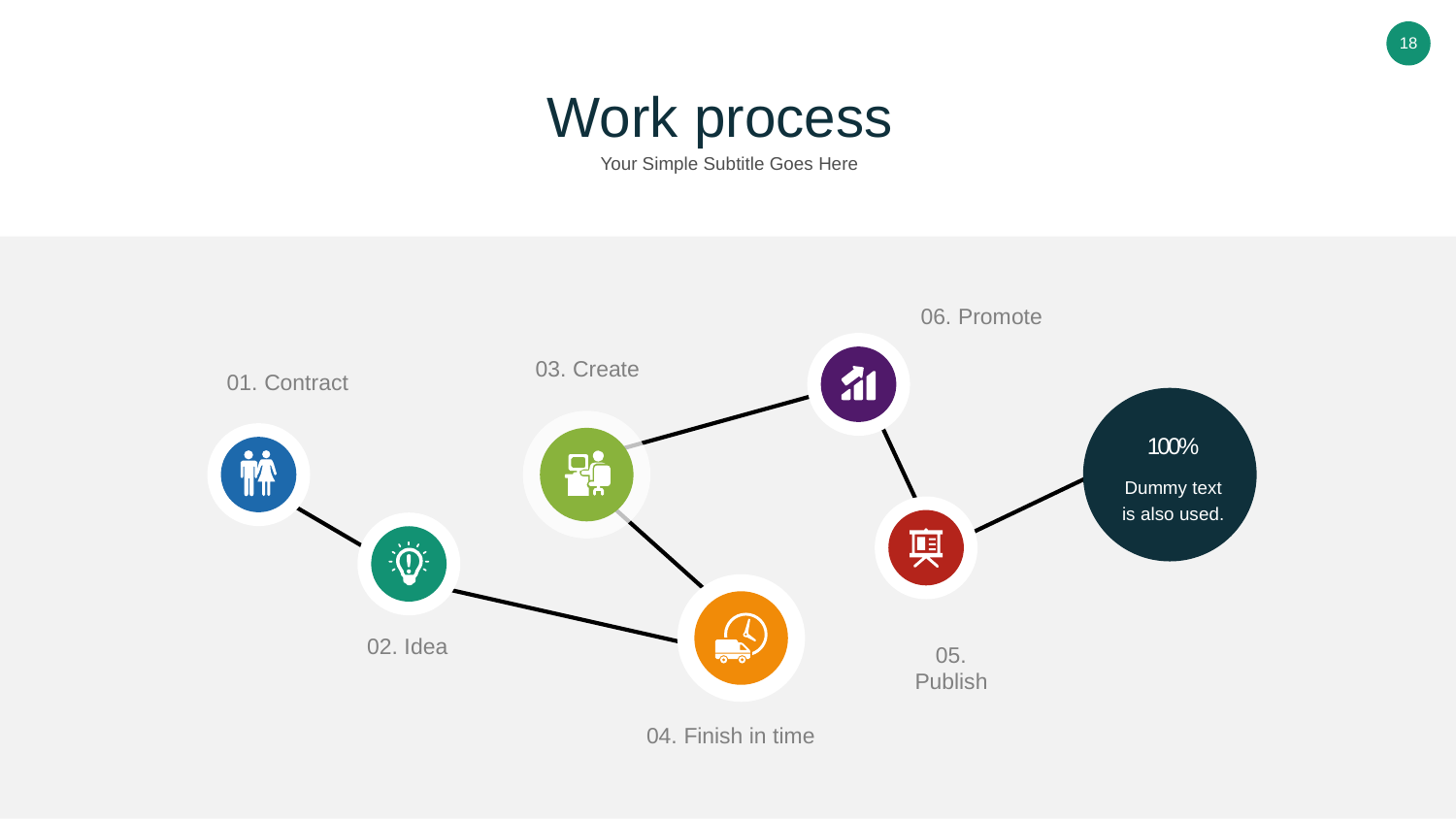

Work process
Your Simple Subtitle Goes Here

06. Promote

03. Create
01. Contract

100%
Dummy text is also used.

02. Idea
05. Publish
04. Finish in time